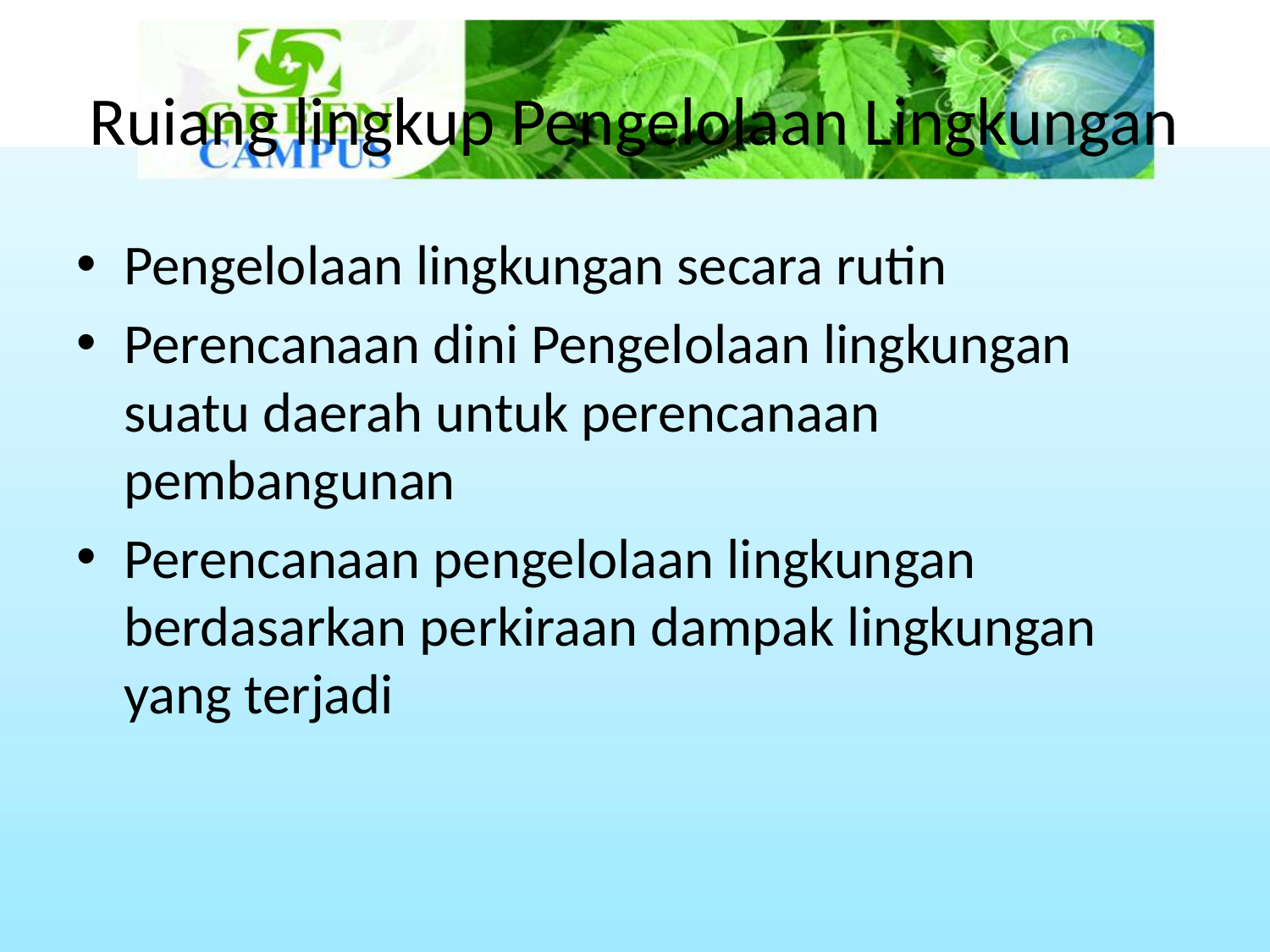

# Ruiang lingkup Pengelolaan Lingkungan
Pengelolaan lingkungan secara rutin
Perencanaan dini Pengelolaan lingkungan suatu daerah untuk perencanaan pembangunan
Perencanaan pengelolaan lingkungan berdasarkan perkiraan dampak lingkungan yang terjadi